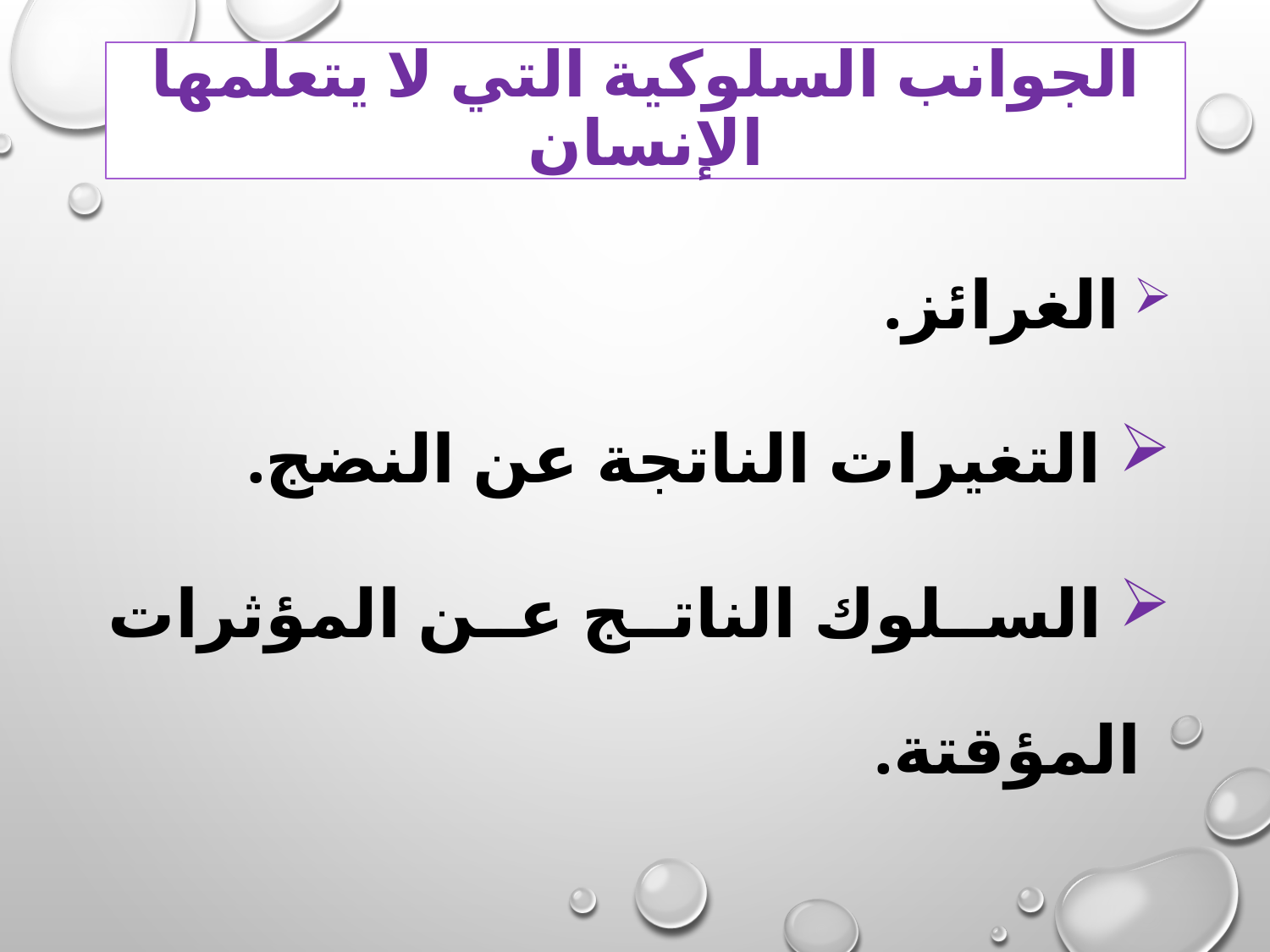

# الجوانب السلوكية التي لا يتعلمها الإنسان
 الغرائز.
 التغيرات الناتجة عن النضج.
 السلوك الناتج عن المؤثرات المؤقتة.